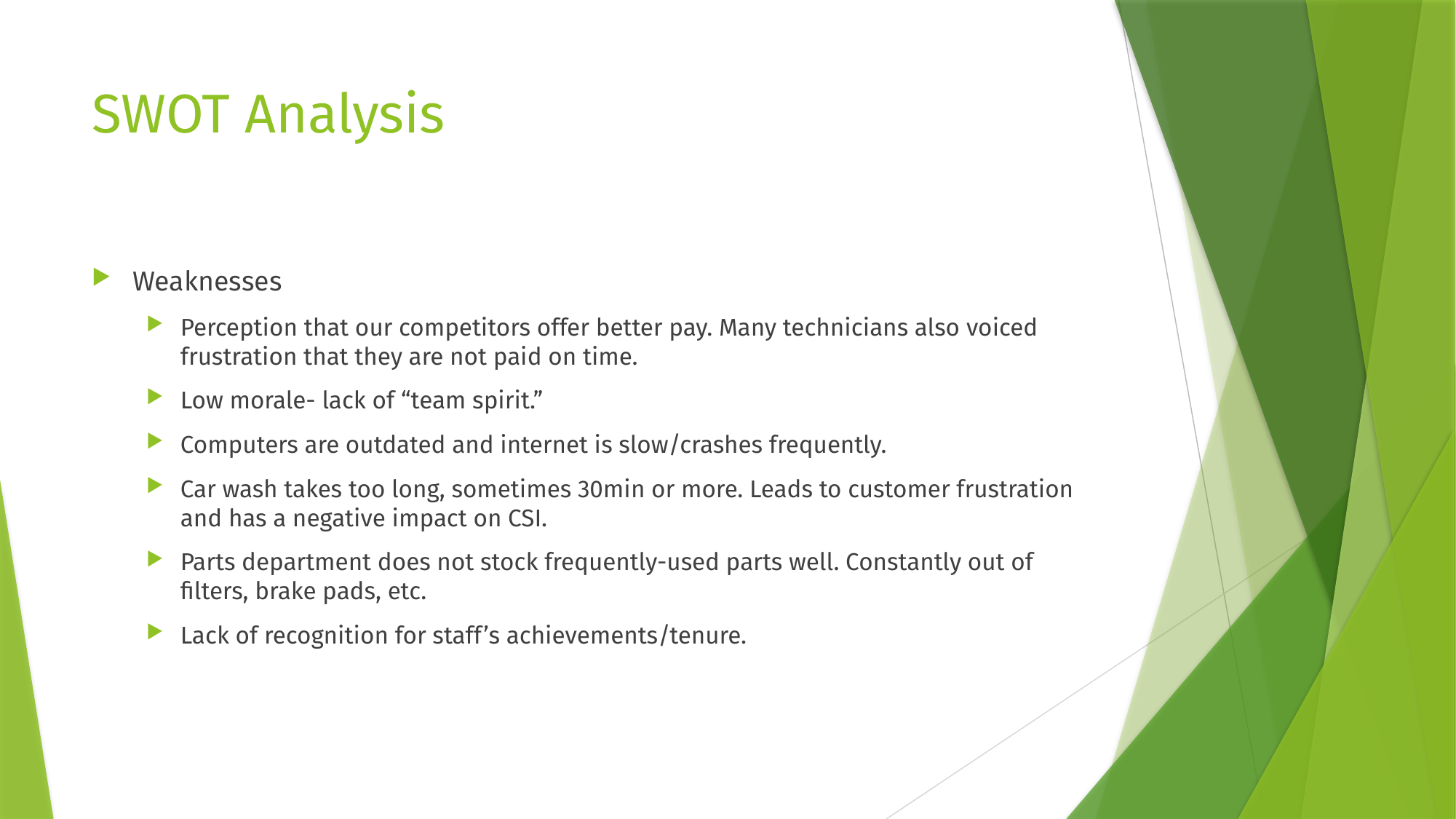

# SWOT Analysis
Weaknesses
Perception that our competitors offer better pay. Many technicians also voiced frustration that they are not paid on time.
Low morale- lack of “team spirit.”
Computers are outdated and internet is slow/crashes frequently.
Car wash takes too long, sometimes 30min or more. Leads to customer frustration and has a negative impact on CSI.
Parts department does not stock frequently-used parts well. Constantly out of filters, brake pads, etc.
Lack of recognition for staff’s achievements/tenure.